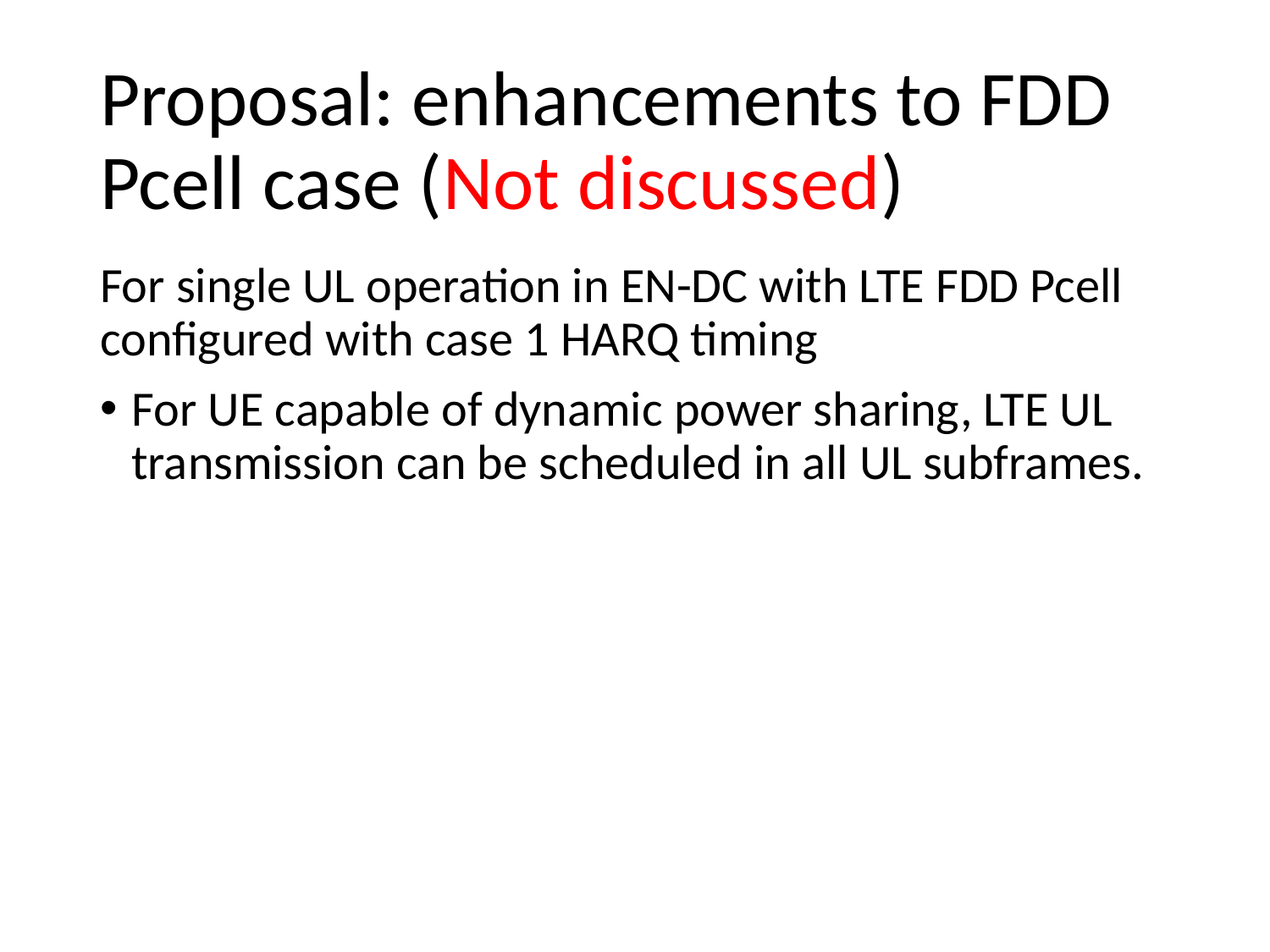

# Proposal: enhancements to FDD Pcell case (Not discussed)
For single UL operation in EN-DC with LTE FDD Pcell configured with case 1 HARQ timing
For UE capable of dynamic power sharing, LTE UL transmission can be scheduled in all UL subframes.